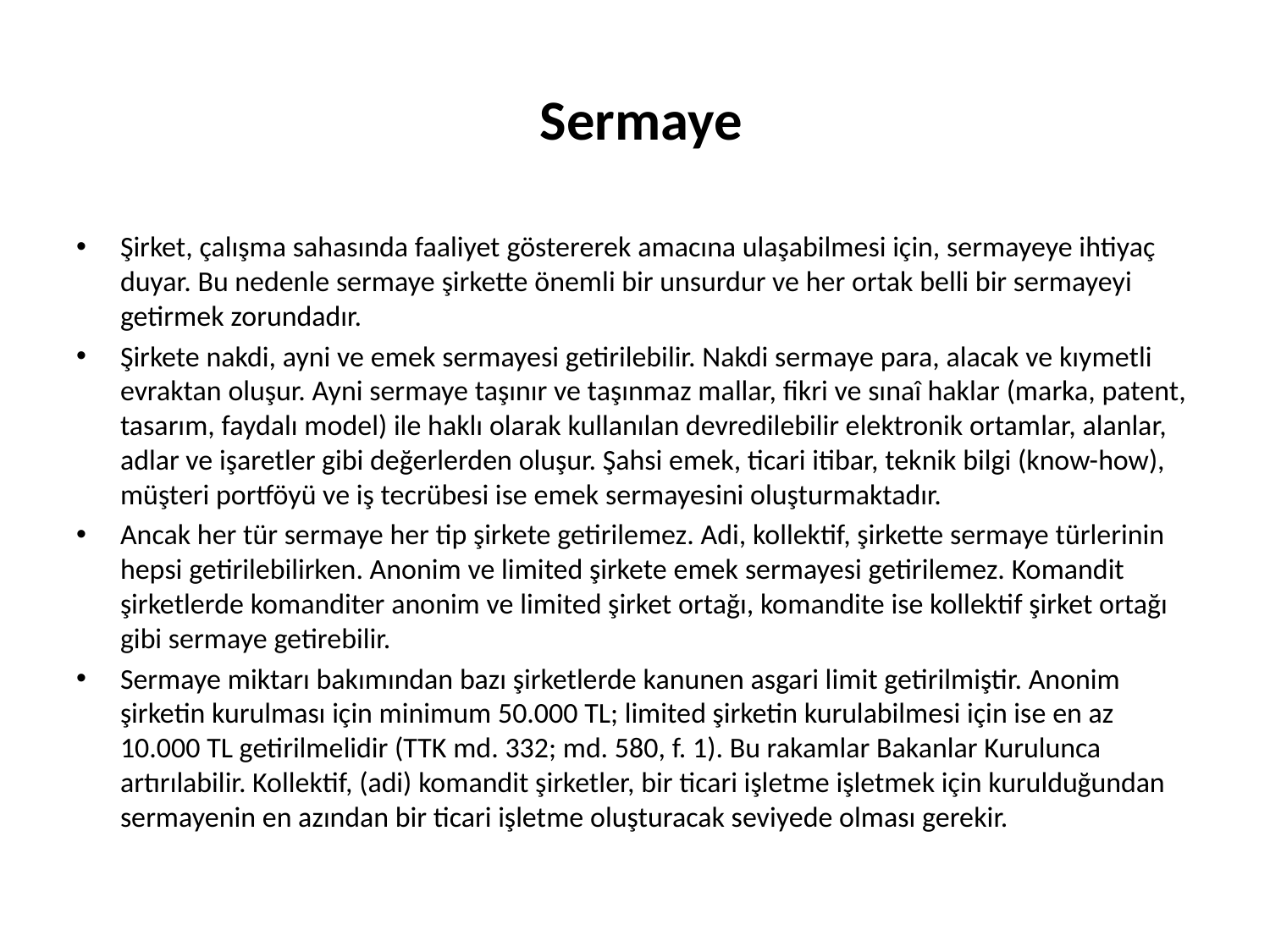

# Sermaye
Şirket, çalışma sahasında faaliyet göstererek amacına ulaşabilmesi için, sermayeye ihtiyaç duyar. Bu nedenle sermaye şirkette önemli bir unsurdur ve her ortak belli bir sermayeyi getirmek zorundadır.
Şirkete nakdi, ayni ve emek sermayesi getirilebilir. Nakdi sermaye para, alacak ve kıymetli evraktan oluşur. Ayni sermaye taşınır ve taşınmaz mallar, fikri ve sınaî haklar (marka, patent, tasarım, faydalı model) ile haklı olarak kullanılan devredilebilir elektronik ortamlar, alanlar, adlar ve işaretler gibi değerlerden oluşur. Şahsi emek, ticari itibar, teknik bilgi (know-how), müşteri portföyü ve iş tecrübesi ise emek sermayesini oluşturmaktadır.
Ancak her tür sermaye her tip şirkete getirilemez. Adi, kollektif, şirkette sermaye türlerinin hepsi getirilebilirken. Anonim ve limited şirkete emek sermayesi getirilemez. Komandit şirketlerde komanditer anonim ve limited şirket ortağı, komandite ise kollektif şirket ortağı gibi sermaye getirebilir.
Sermaye miktarı bakımından bazı şirketlerde kanunen asgari limit getirilmiştir. Anonim şirketin kurulması için minimum 50.000 TL; limited şirketin kurulabilmesi için ise en az 10.000 TL getirilmelidir (TTK md. 332; md. 580, f. 1). Bu rakamlar Bakanlar Kurulunca artırılabilir. Kollektif, (adi) komandit şirketler, bir ticari işletme işletmek için kurulduğundan sermayenin en azından bir ticari işletme oluşturacak seviyede olması gerekir.